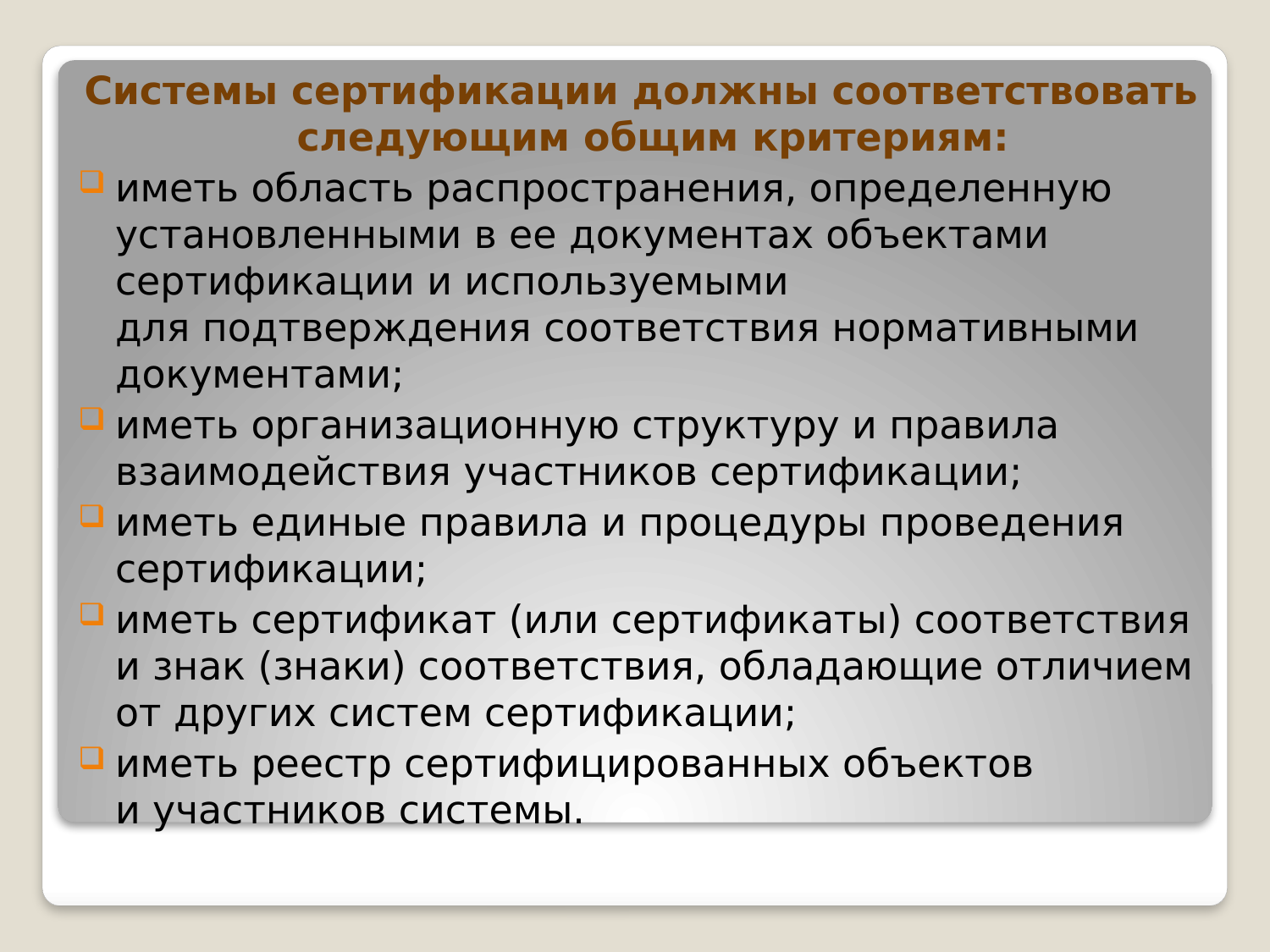

Системы сертификации должны соответствовать следующим общим критериям:
иметь область распространения, определенную установленными в ее документах объектами сертификации и используемыми для подтверждения соответствия нормативными документами;
иметь организационную структуру и правила взаимодействия участников сертификации;
иметь единые правила и процедуры проведения сертификации;
иметь сертификат (или сертификаты) соответствия и знак (знаки) соответствия, обладающие отличием от других систем сертификации;
иметь реестр сертифицированных объектов и участников системы.